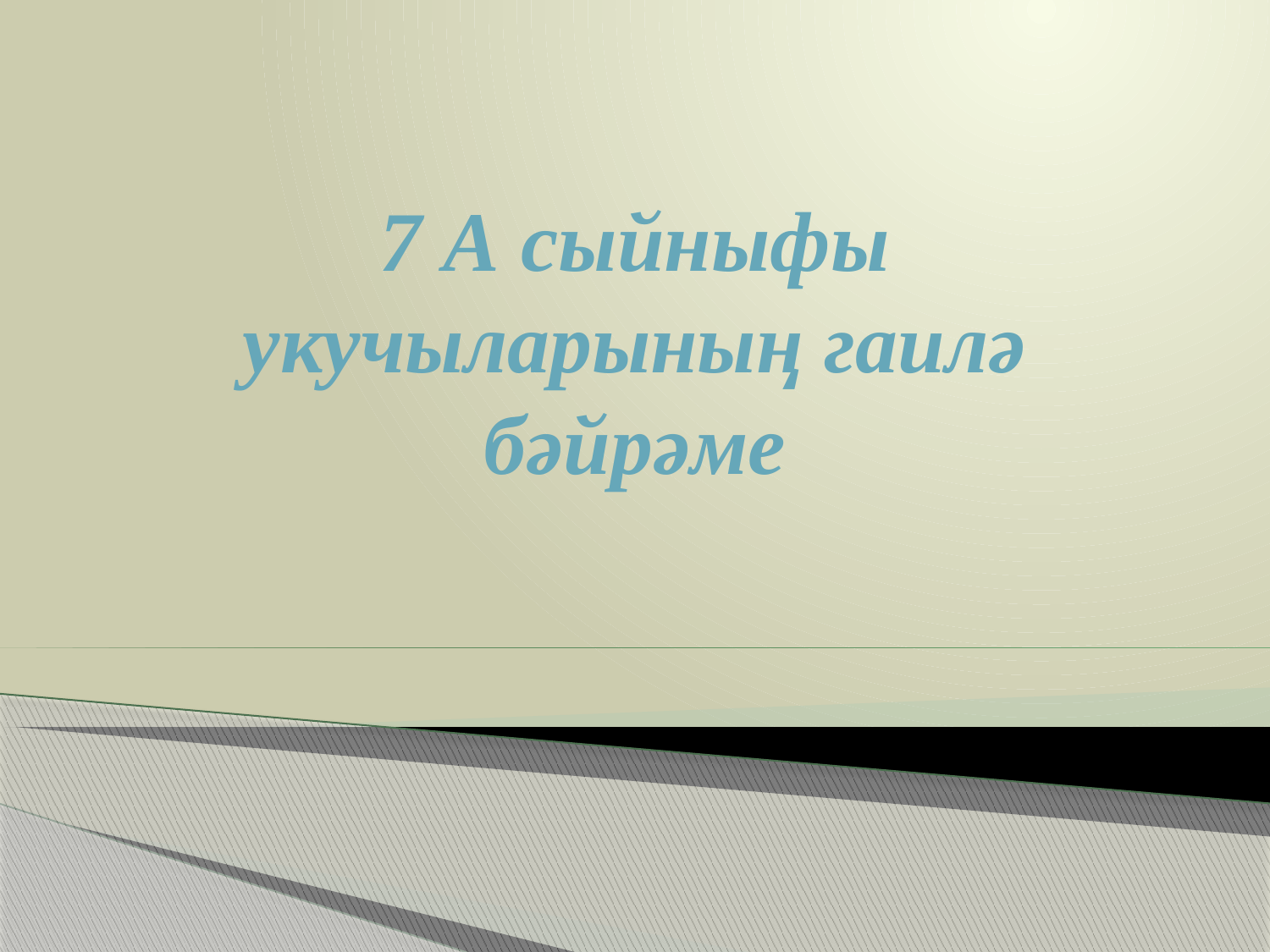

# 7 A сыйныфы укучыларының гаилә бәйрәме